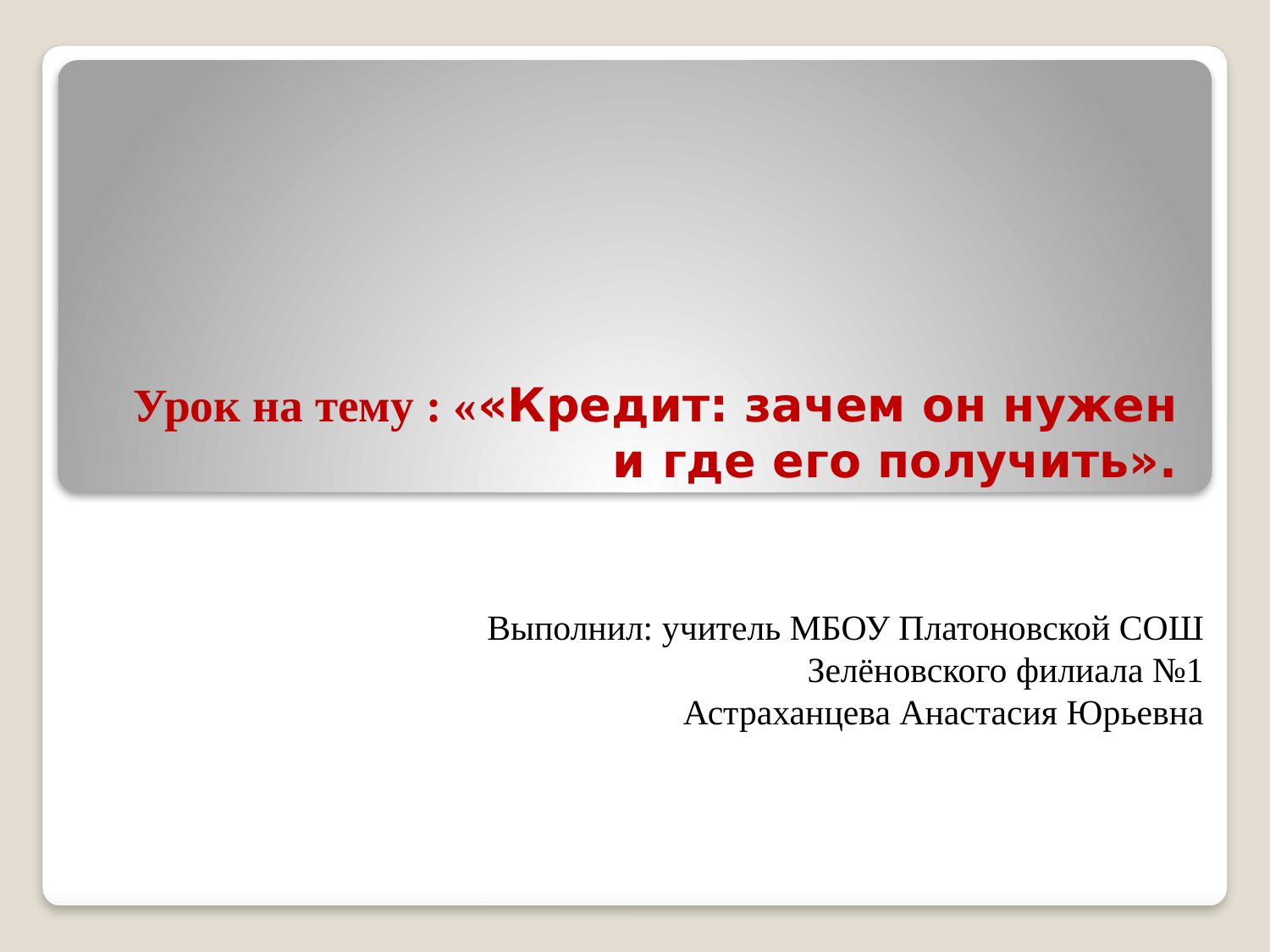

# Урок на тему : ««Кредит: зачем он нужен и где его получить».
 Выполнил: учитель МБОУ Платоновской СОШ
Зелёновского филиала №1
Астраханцева Анастасия Юрьевна